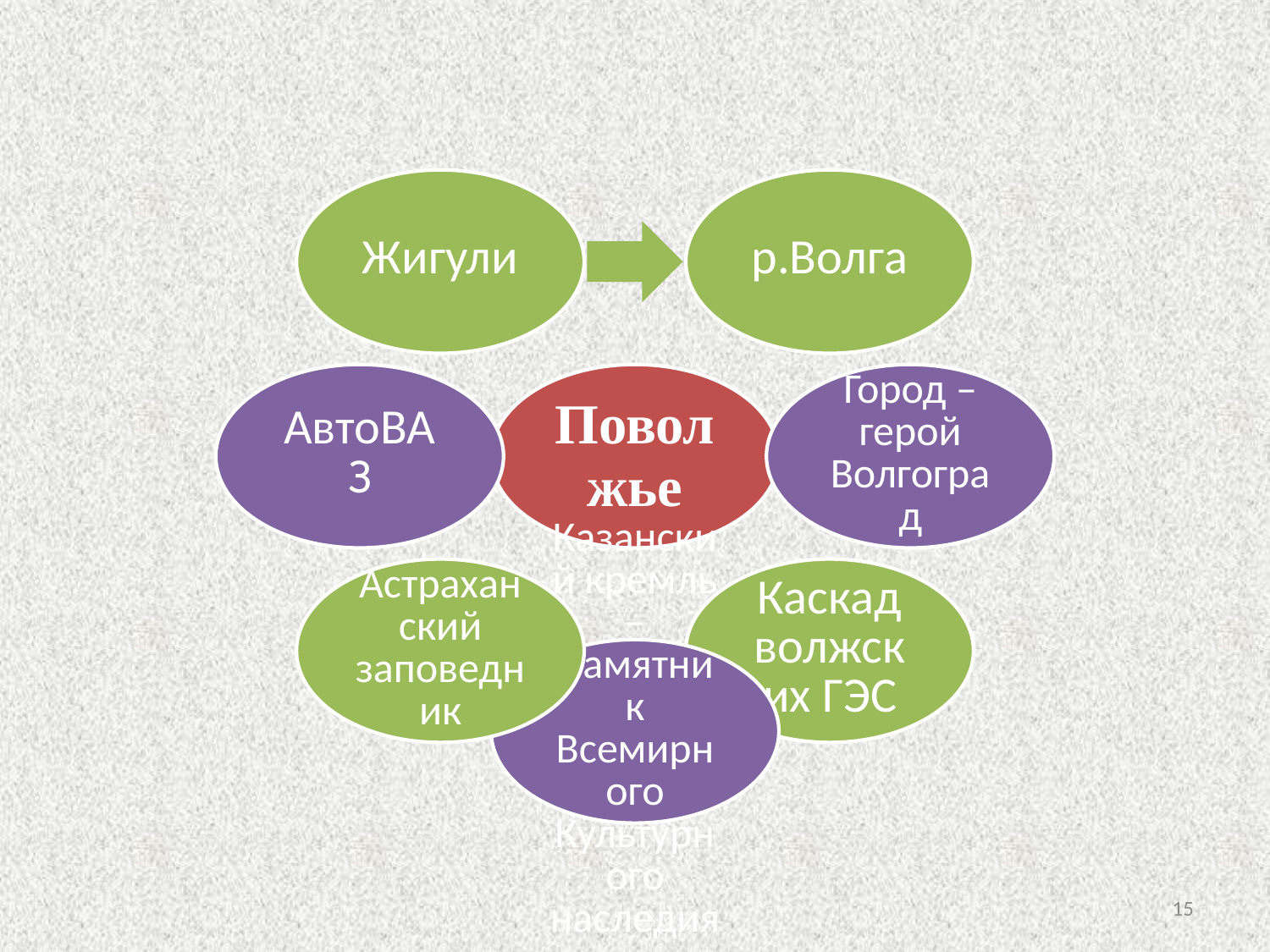

Поволжье
р.Волга
Город – герой Волгоград
АвтоВАЗ
Жигули
15